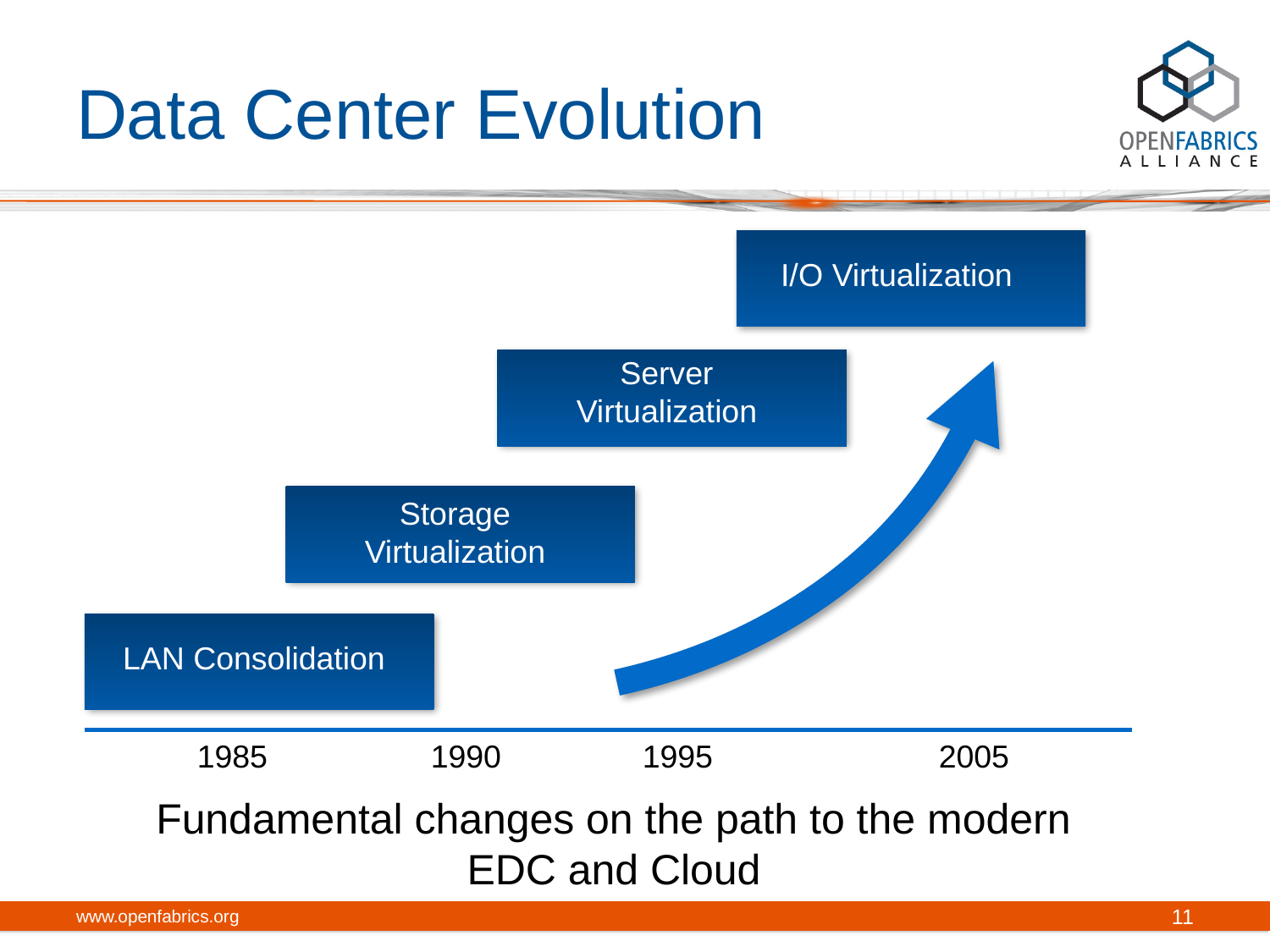

# Data Center Evolution

I/O Virtualization

Server Virtualization

Storage Virtualization

LAN Consolidation
1985
1990
1995
2005
Fundamental changes on the path to the modern EDC and Cloud
www.openfabrics.org
11